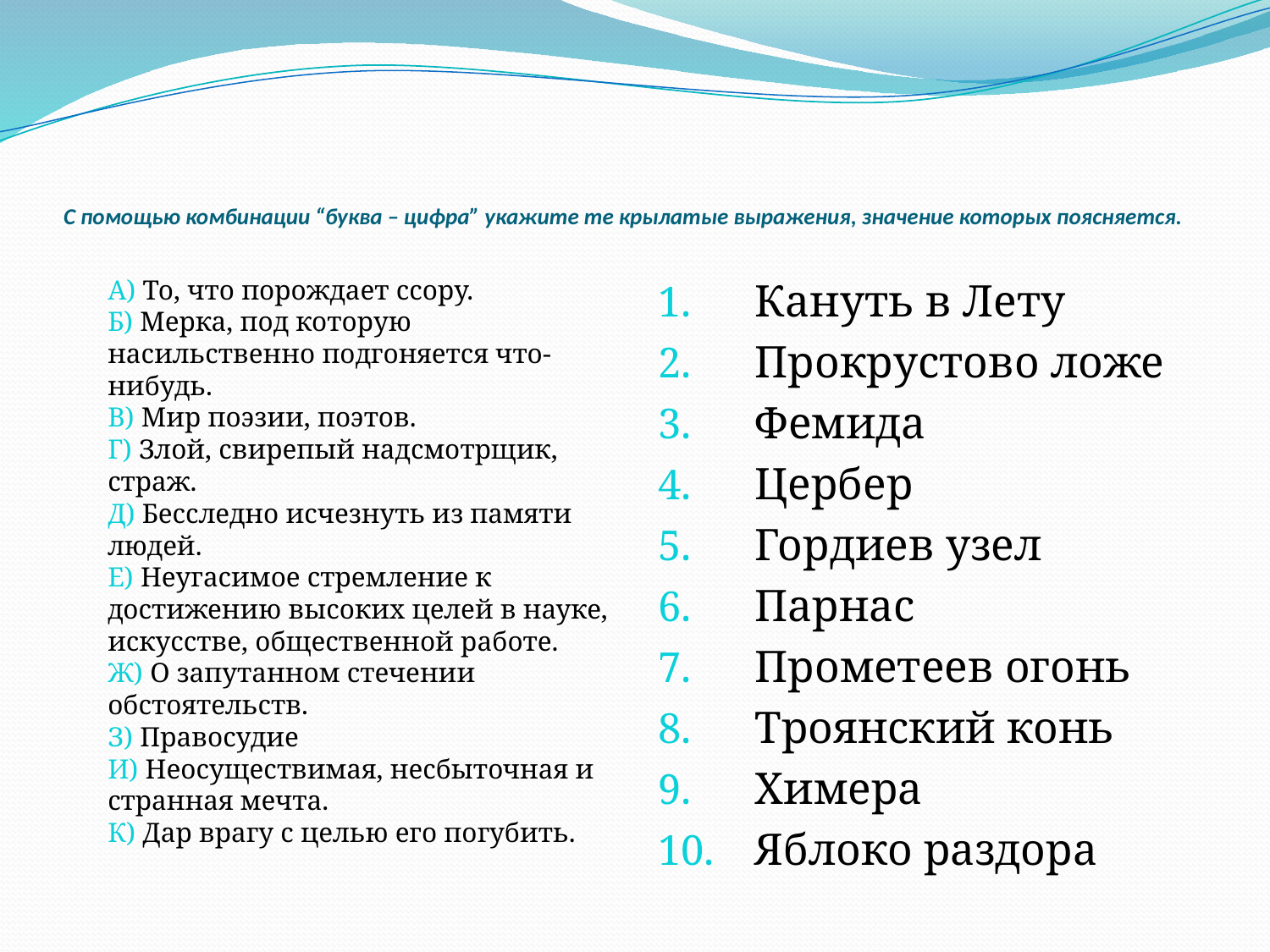

# С помощью комбинации “буква – цифра” укажите те крылатые выражения, значение которых поясняется.
	А) То, что порождает ссору.
Б) Мерка, под которую насильственно подгоняется что-нибудь.
В) Мир поэзии, поэтов.
Г) Злой, свирепый надсмотрщик, страж.
Д) Бесследно исчезнуть из памяти людей.
Е) Неугасимое стремление к достижению высоких целей в науке, искусстве, общественной работе.
Ж) О запутанном стечении обстоятельств.
З) Правосудие
И) Неосуществимая, несбыточная и странная мечта.
К) Дар врагу с целью его погубить.

Кануть в Лету
Прокрустово ложе
Фемида
Цербер
Гордиев узел
Парнас
Прометеев огонь
Троянский конь
Химера
Яблоко раздора